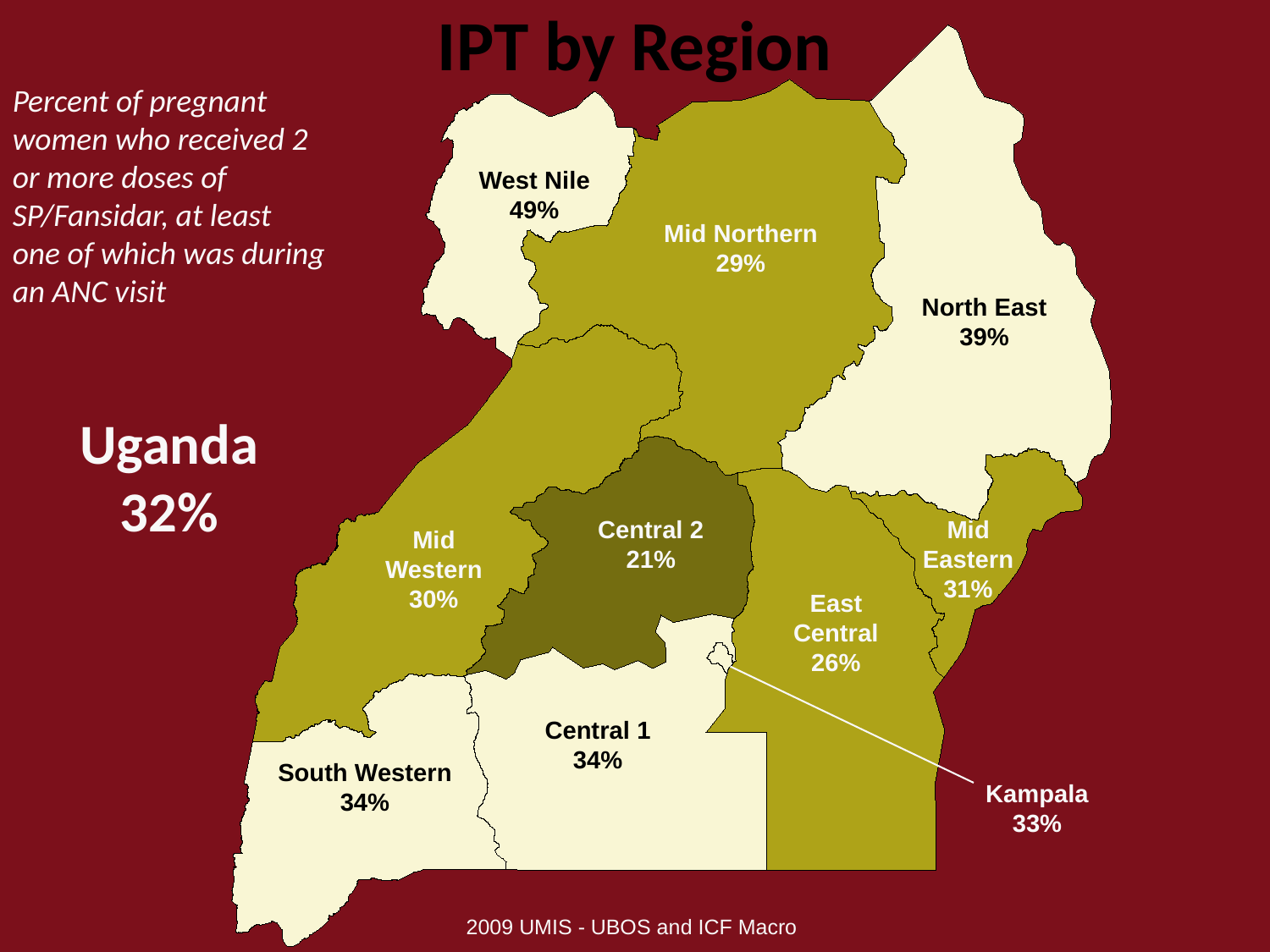

# IPT by Region

Percent of pregnant women who received 2 or more doses of SP/Fansidar, at least one of which was during an ANC visit
West Nile
49%
Mid Northern
29%
North East
39%
Uganda
32%
Central 2
21%
Mid Eastern
31%
Mid Western
30%
East Central
26%
Central 1
34%
South Western
34%
Kampala
33%
2009 UMIS - UBOS and ICF Macro